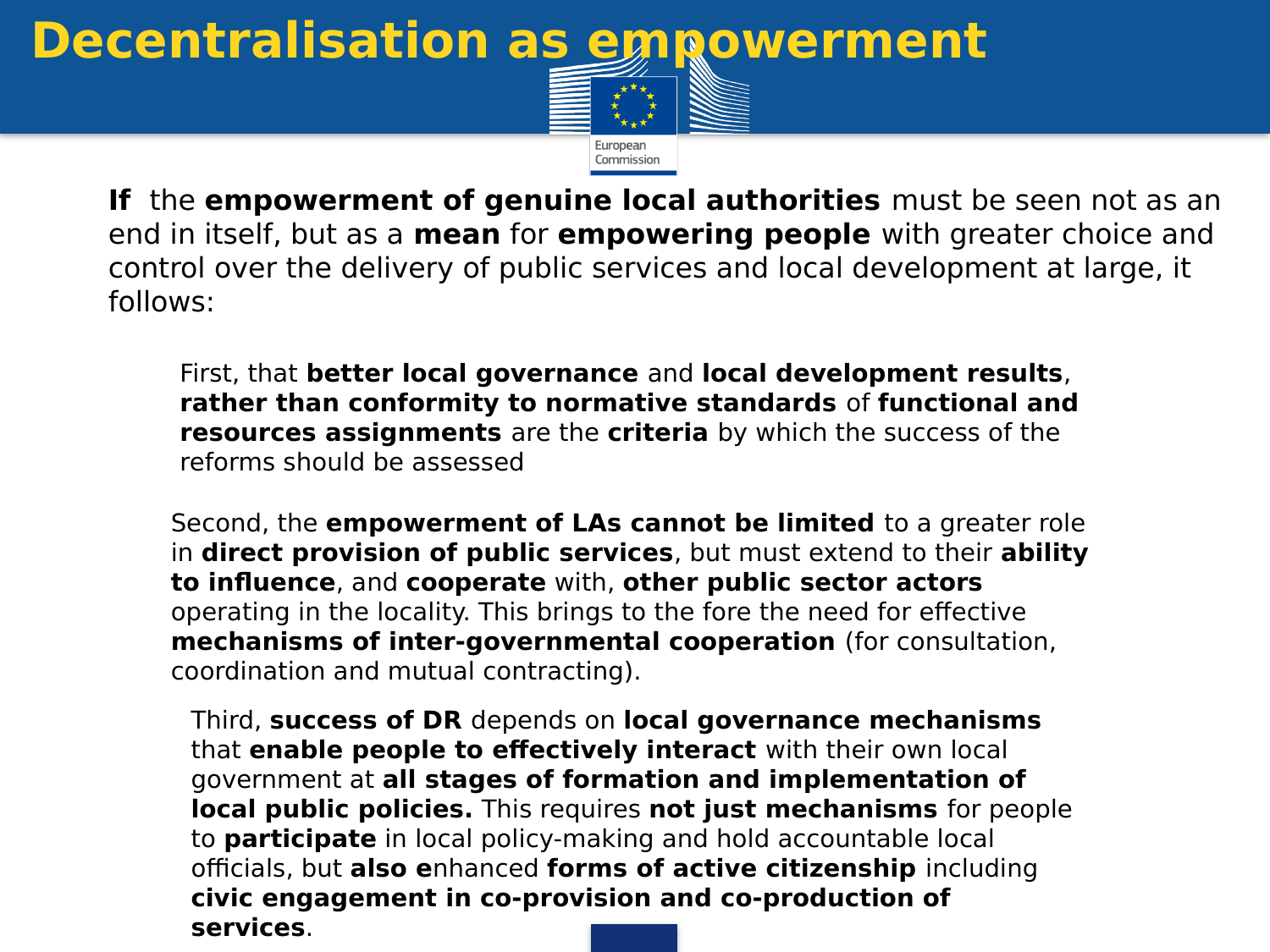

Decentralisation as empowerment
If  the empowerment of genuine local authorities must be seen not as an end in itself, but as a mean for empowering people with greater choice and control over the delivery of public services and local development at large, it follows:
First, that better local governance and local development results, rather than conformity to normative standards of functional and resources assignments are the criteria by which the success of the reforms should be assessed
Second, the empowerment of LAs cannot be limited to a greater role in direct provision of public services, but must extend to their ability to influence, and cooperate with, other public sector actors operating in the locality. This brings to the fore the need for effective mechanisms of inter-governmental cooperation (for consultation, coordination and mutual contracting).
Third, success of DR depends on local governance mechanisms that enable people to effectively interact with their own local government at all stages of formation and implementation of local public policies. This requires not just mechanisms for people to participate in local policy-making and hold accountable local officials, but also enhanced forms of active citizenship including civic engagement in co-provision and co-production of services.